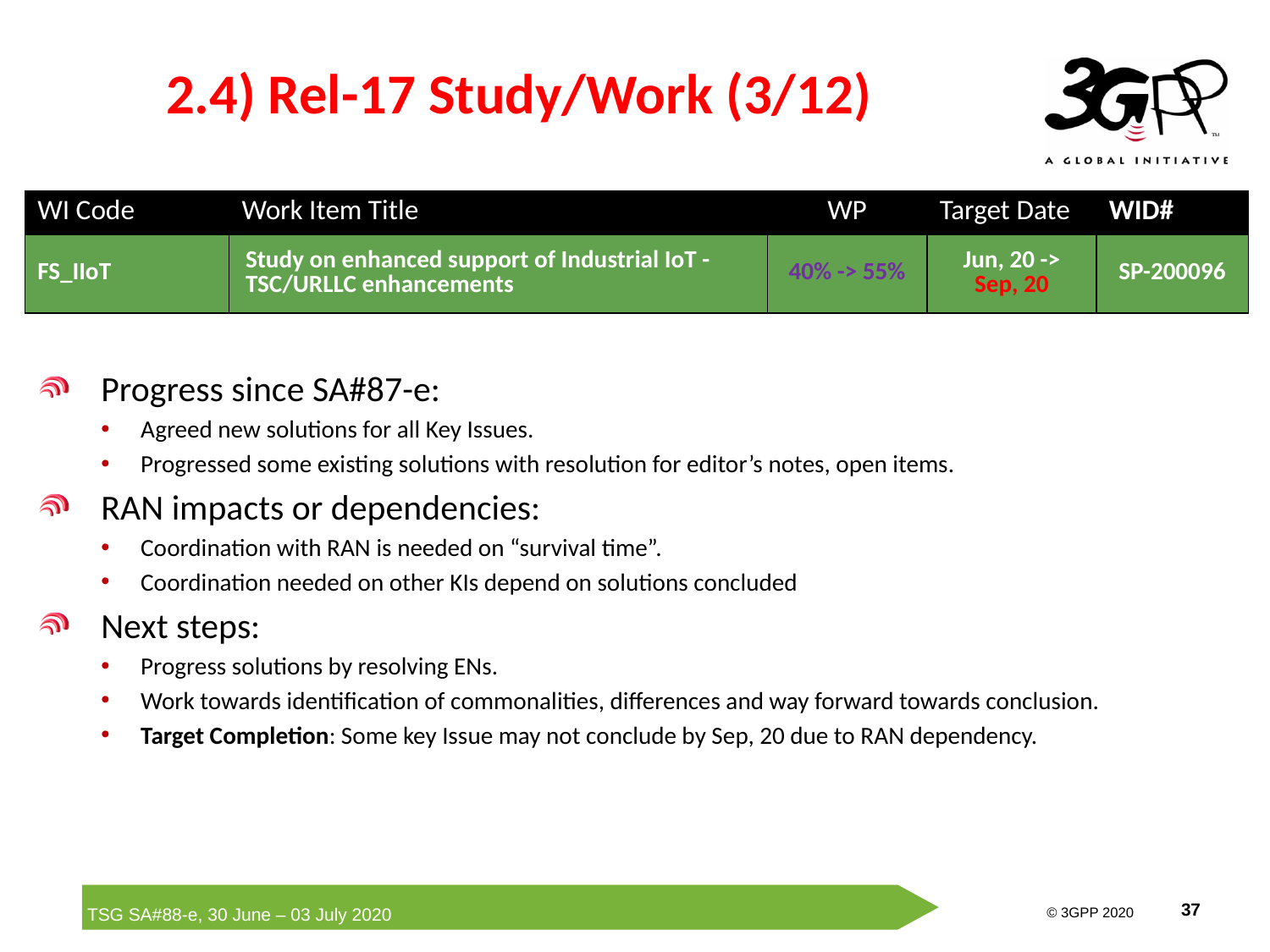

# 2.4) Rel-17 Study/Work (3/12)
| WI Code | Work Item Title | WP | Target Date | WID# |
| --- | --- | --- | --- | --- |
| FS\_IIoT | Study on enhanced support of Industrial IoT - TSC/URLLC enhancements | 40% -> 55% | Jun, 20 -> Sep, 20 | SP-200096 |
Progress since SA#87-e:
Agreed new solutions for all Key Issues.
Progressed some existing solutions with resolution for editor’s notes, open items.
RAN impacts or dependencies:
Coordination with RAN is needed on “survival time”.
Coordination needed on other KIs depend on solutions concluded
Next steps:
Progress solutions by resolving ENs.
Work towards identification of commonalities, differences and way forward towards conclusion.
Target Completion: Some key Issue may not conclude by Sep, 20 due to RAN dependency.